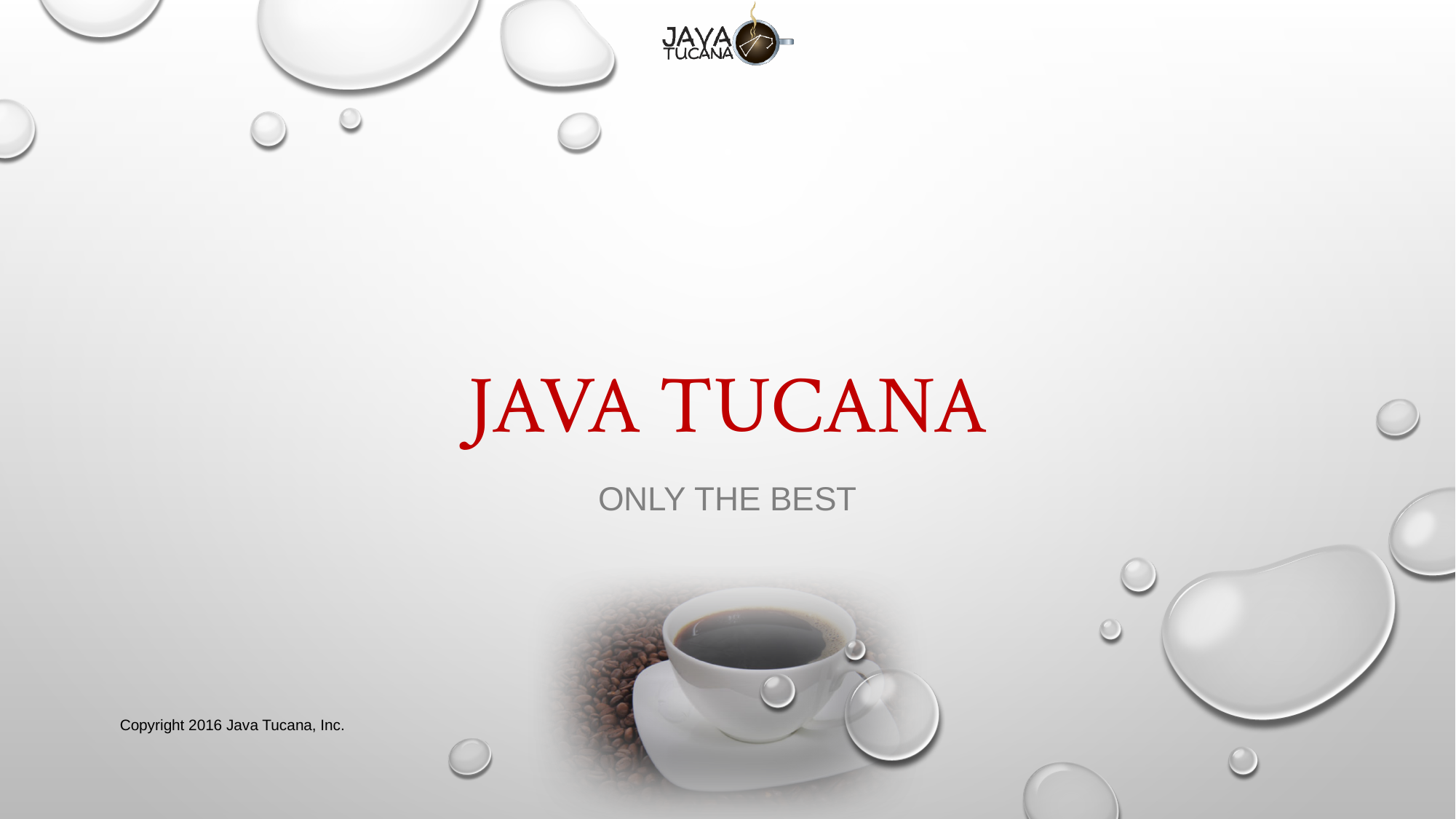

# Java Tucana
Only the Best
Copyright 2016 Java Tucana, Inc.